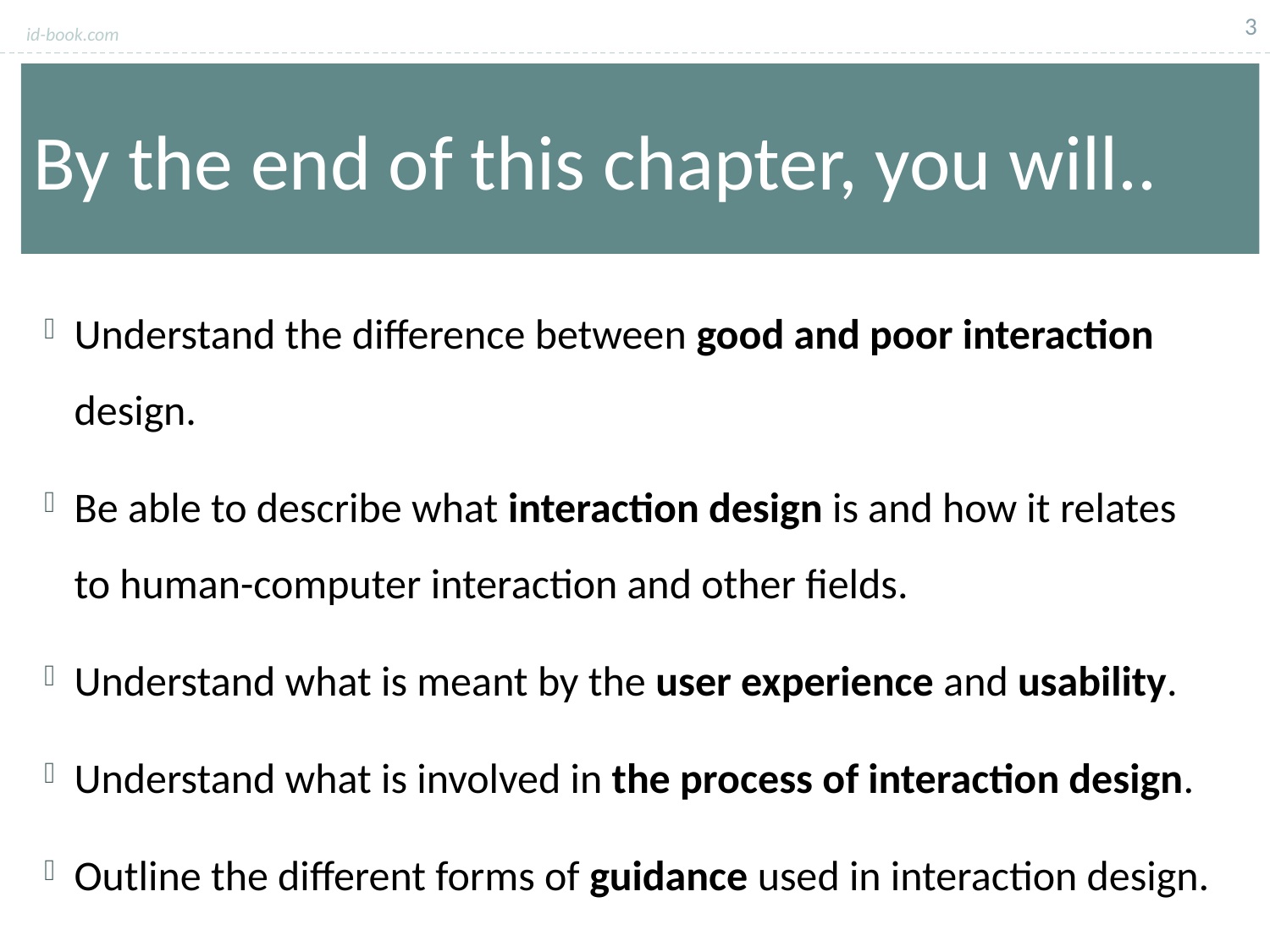

3
By the end of this chapter, you will..
Understand the difference between good and poor interaction design.
Be able to describe what interaction design is and how it relates to human-computer interaction and other fields.
Understand what is meant by the user experience and usability.
Understand what is involved in the process of interaction design.
Outline the different forms of guidance used in interaction design.